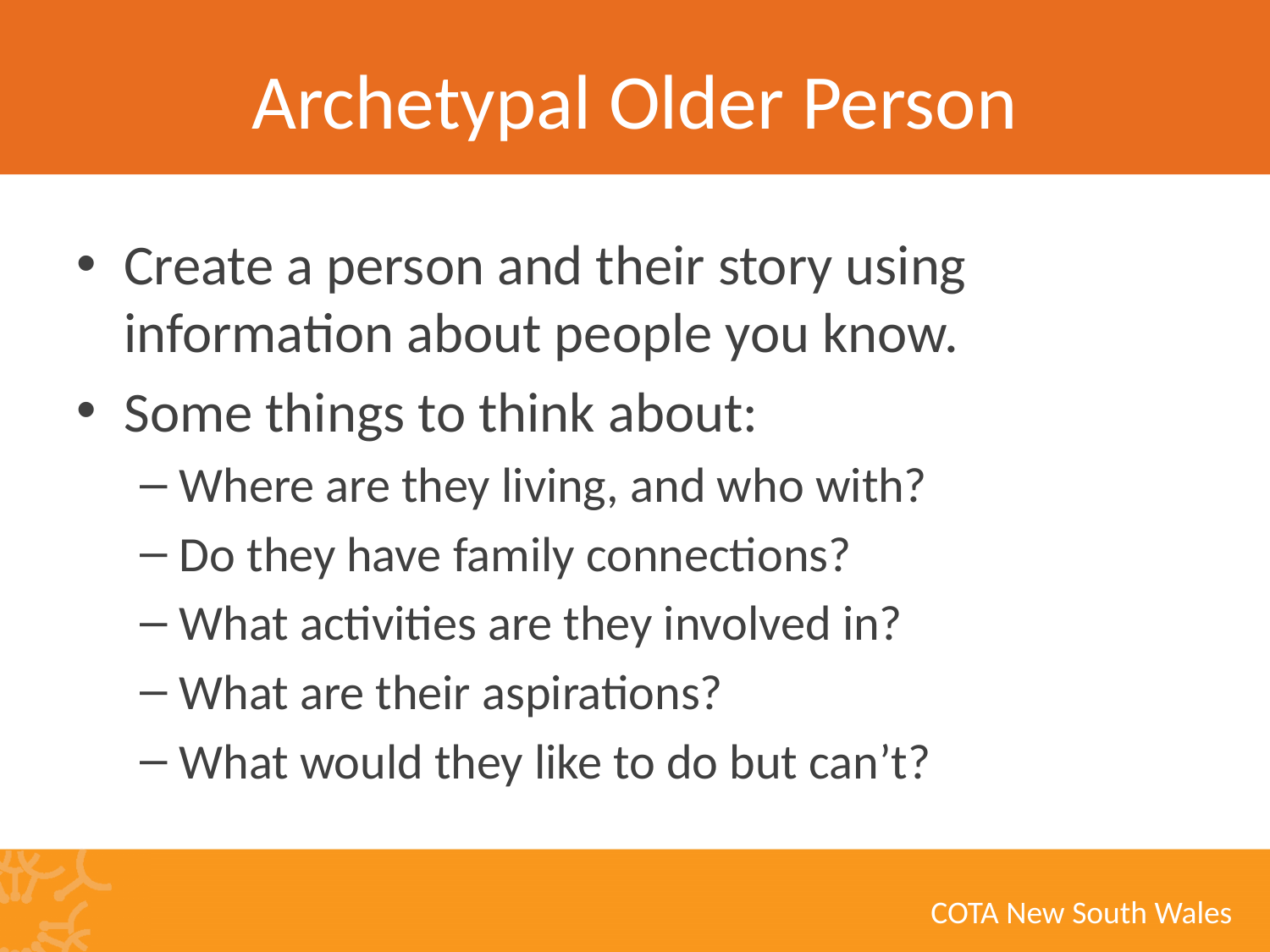

# Archetypal Older Person
Create a person and their story using information about people you know.
Some things to think about:
Where are they living, and who with?
Do they have family connections?
What activities are they involved in?
What are their aspirations?
What would they like to do but can’t?